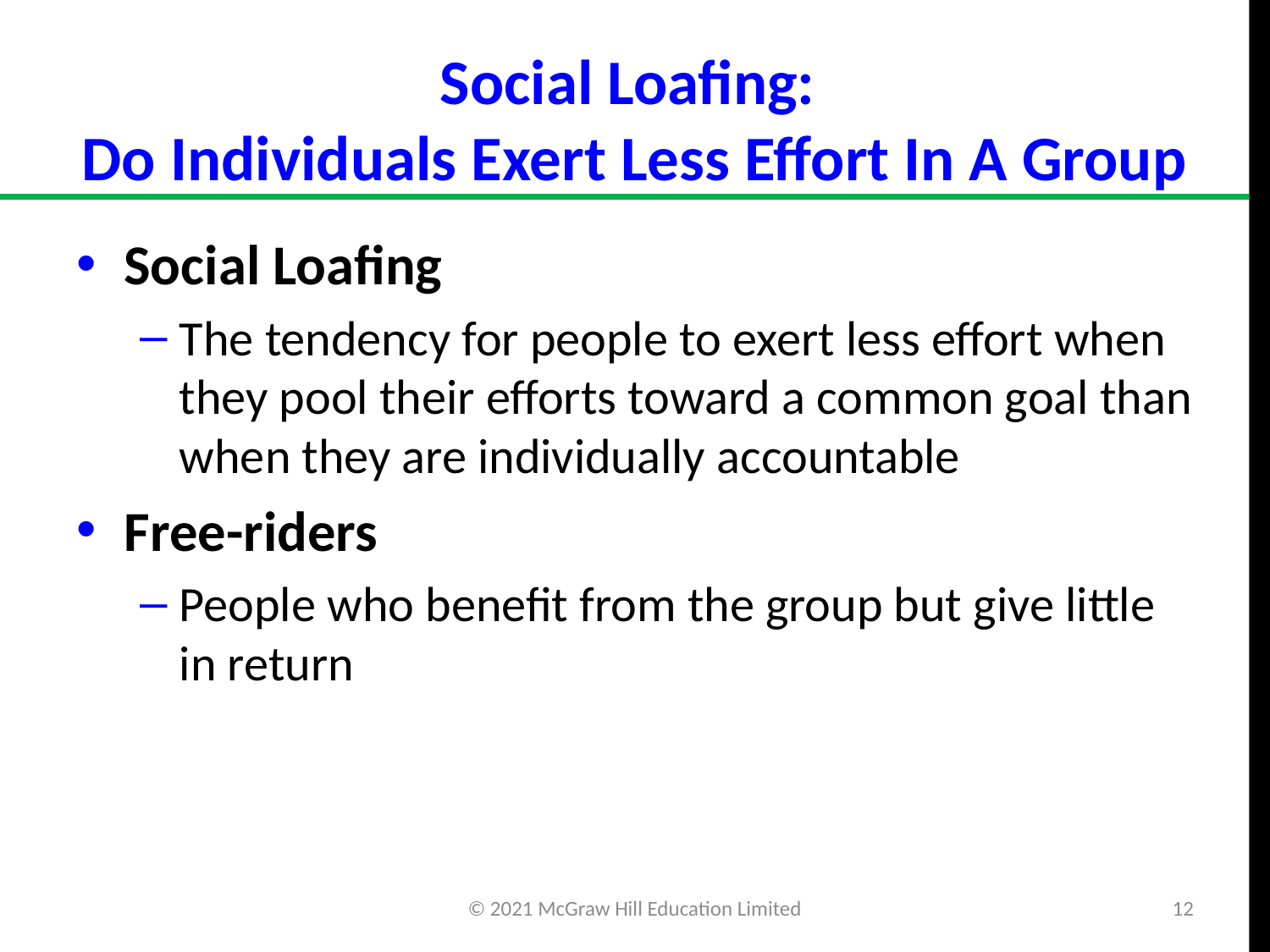

# Social Loafing: Do Individuals Exert Less Effort In A Group
Social Loafing
The tendency for people to exert less effort when they pool their efforts toward a common goal than when they are individually accountable
Free-riders
People who benefit from the group but give little in return

© 2021 McGraw Hill Education Limited
12